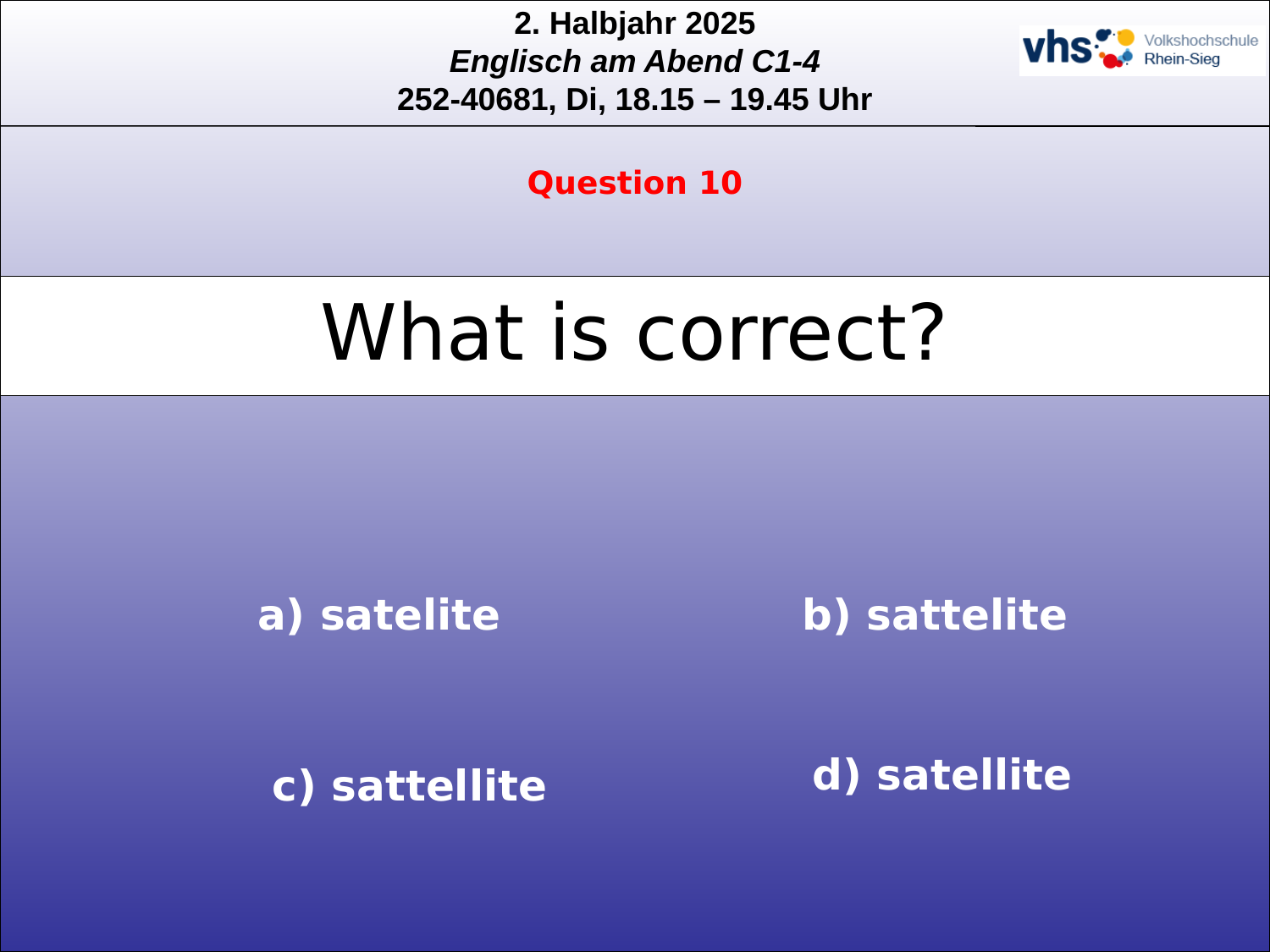

Question 10
# What is correct?
a) satelite
b) sattelite
d) satellite
c) sattellite